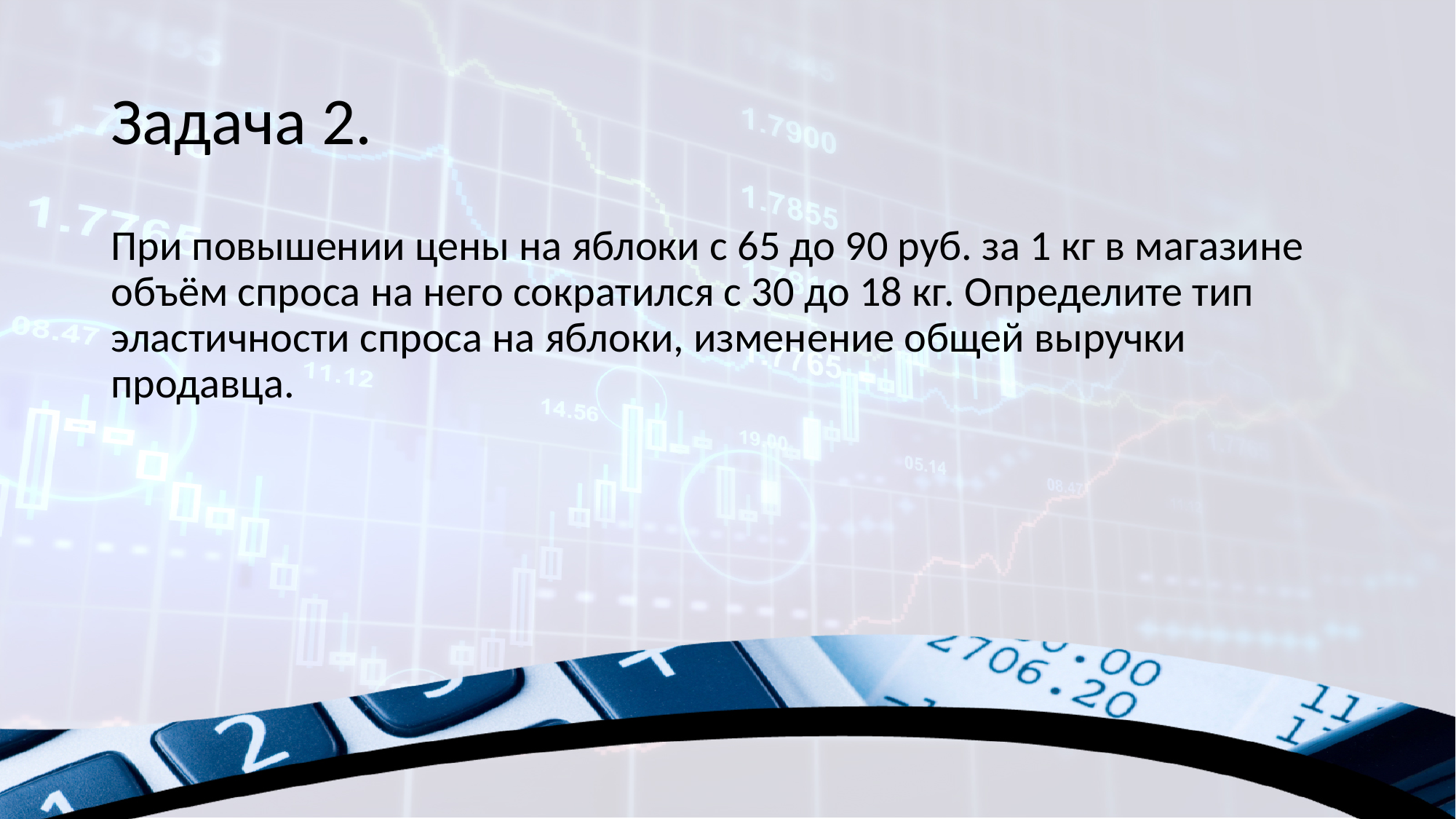

# Задача 2.
При повышении цены на яблоки с 65 до 90 руб. за 1 кг в магазине объём спроса на него сократился с 30 до 18 кг. Определите тип эластичности спроса на яблоки, изменение общей выручки продавца.